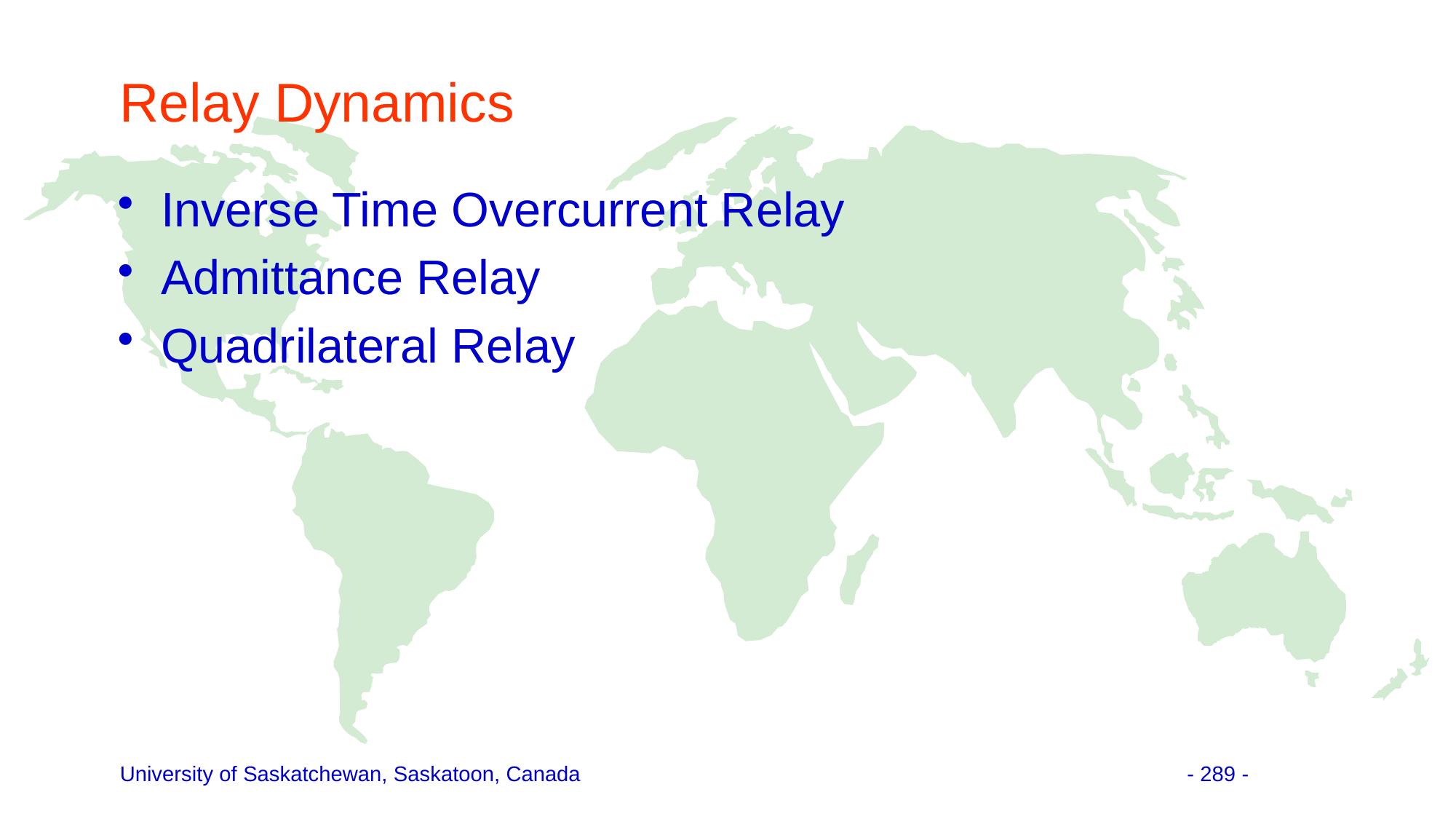

# Relay Dynamics
Inverse Time Overcurrent Relay
Admittance Relay
Quadrilateral Relay